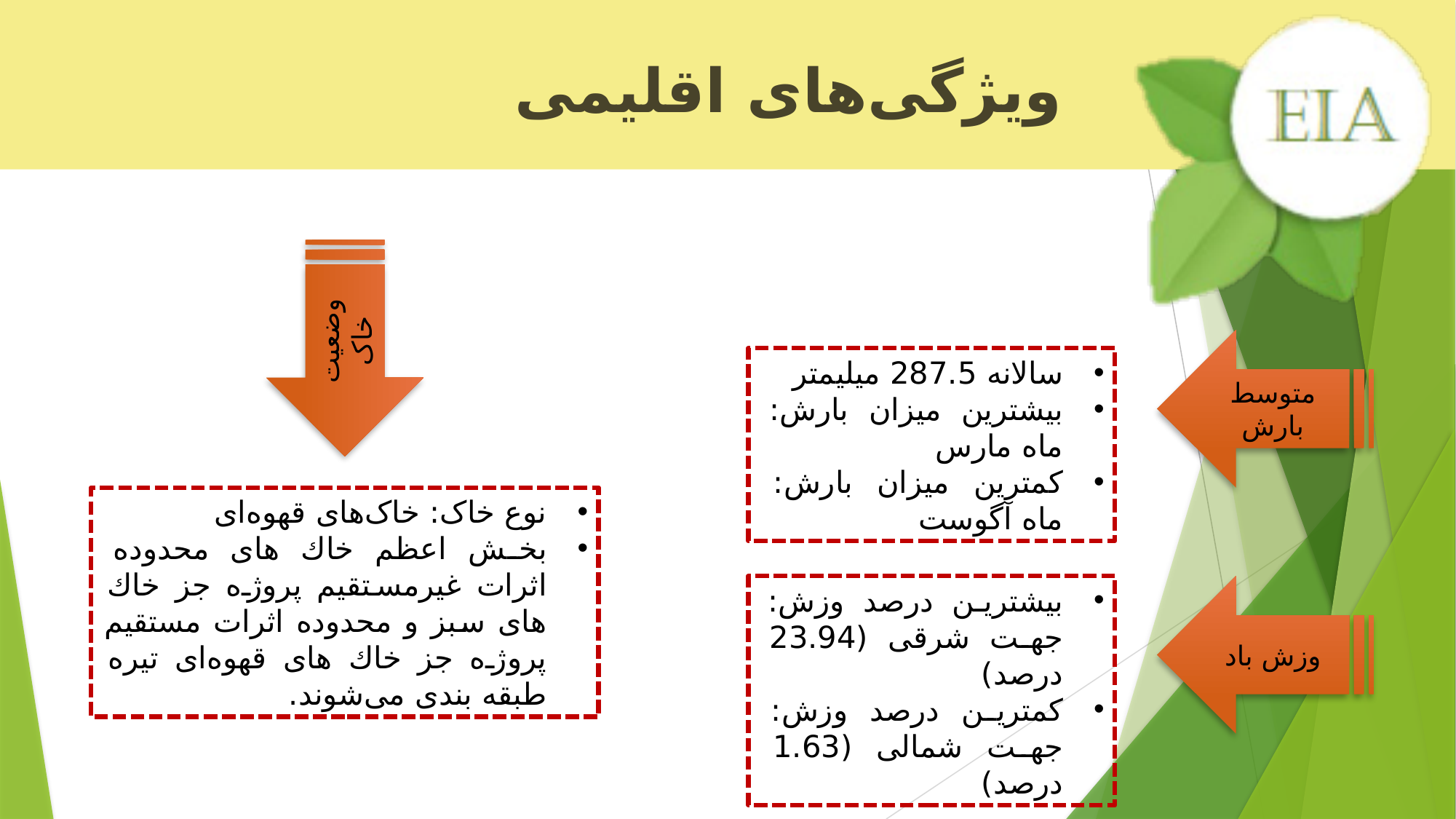

ویژگی‌های اقلیمی
وضعیت خاک
متوسط بارش
سالانه 287.5 میلیمتر
بیشترین میزان بارش: ماه مارس
کمترین میزان بارش: ماه آگوست
نوع خاک: خاک‌های قهوه‌ای
بخش اعظم خاك های محدوده اثرات غیرمستقیم پروژه جز خاك های سبز و محدوده اثرات مستقیم پروژه جز خاك های قهوه‌ای تیره طبقه بندی می‌شوند.
بیشترین درصد وزش: جهت شرقی (23.94 درصد)
کمترین درصد وزش: جهت شمالی (1.63 درصد)
وزش باد